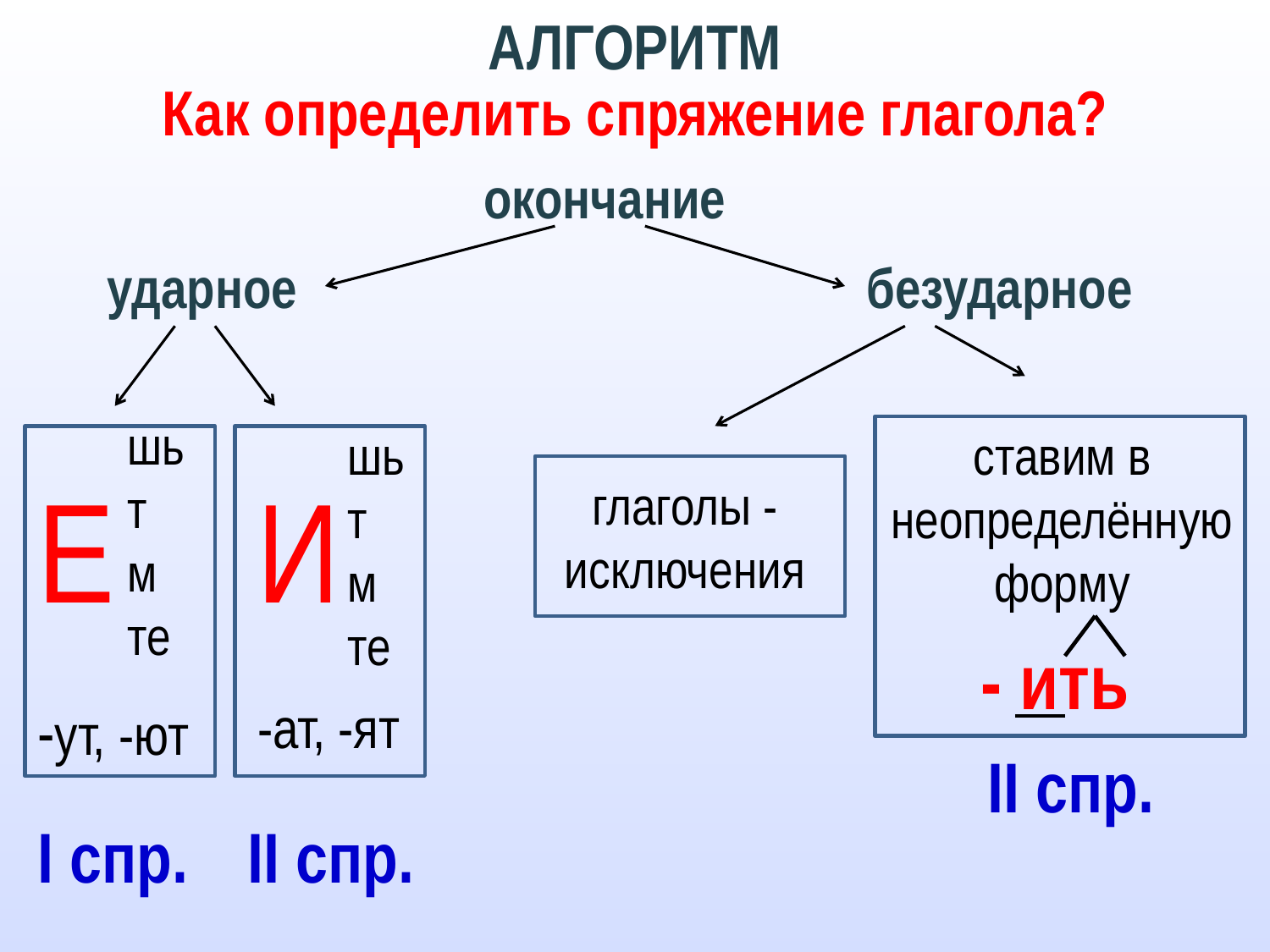

АЛГОРИТМ
Как определить спряжение глагола?
окончание
ударное
безударное
шь
т
м
те
шь
т
м
те
ставим в
неопределённую форму

Е
И

глаголы - исключения
- ить
-ут, -ют
-ат, -ят
II спр.
I спр.
II спр.